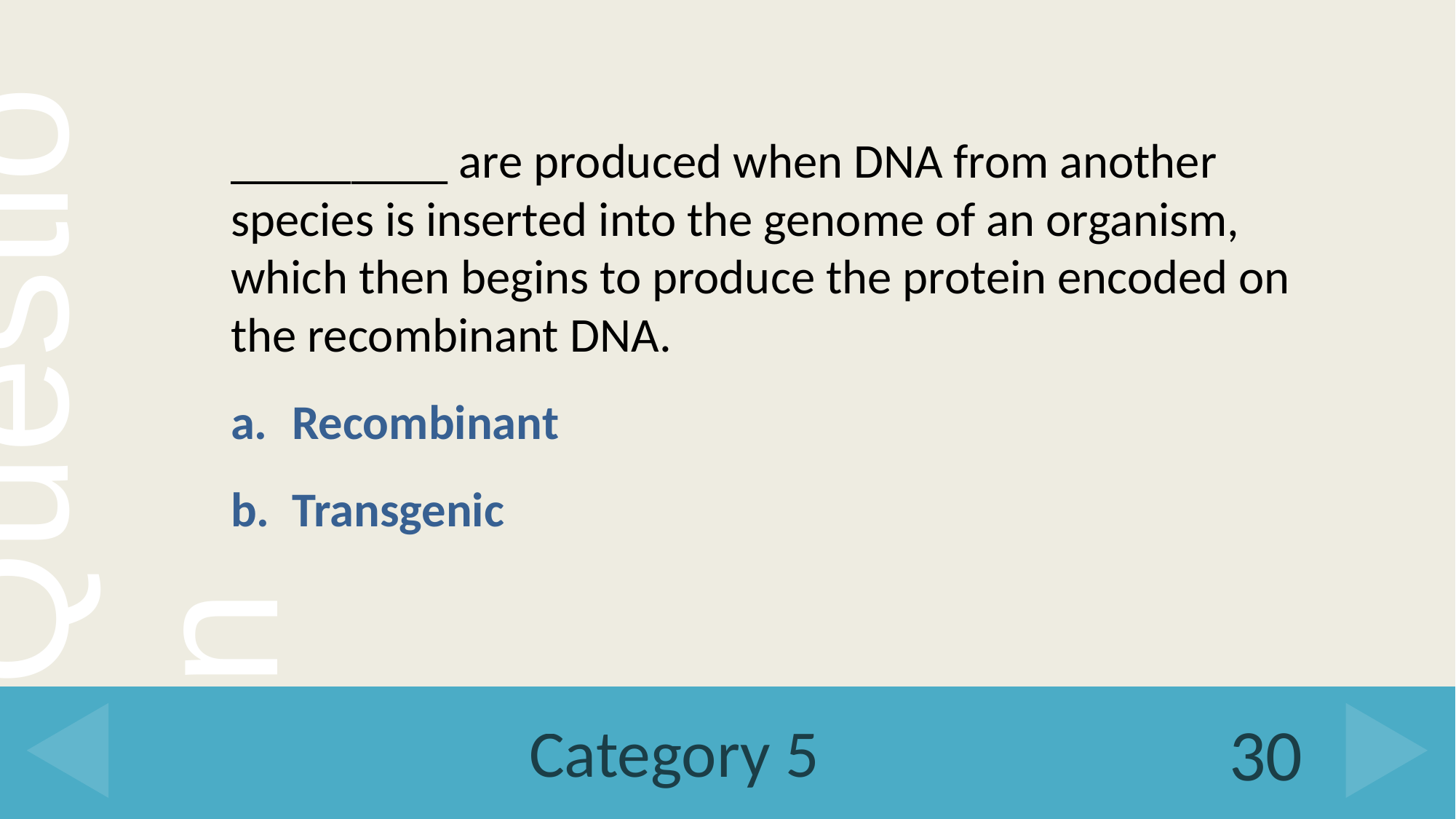

_________ are produced when DNA from another species is inserted into the genome of an organism, which then begins to produce the protein encoded on the recombinant DNA.
Recombinant
Transgenic

# Category 5
30